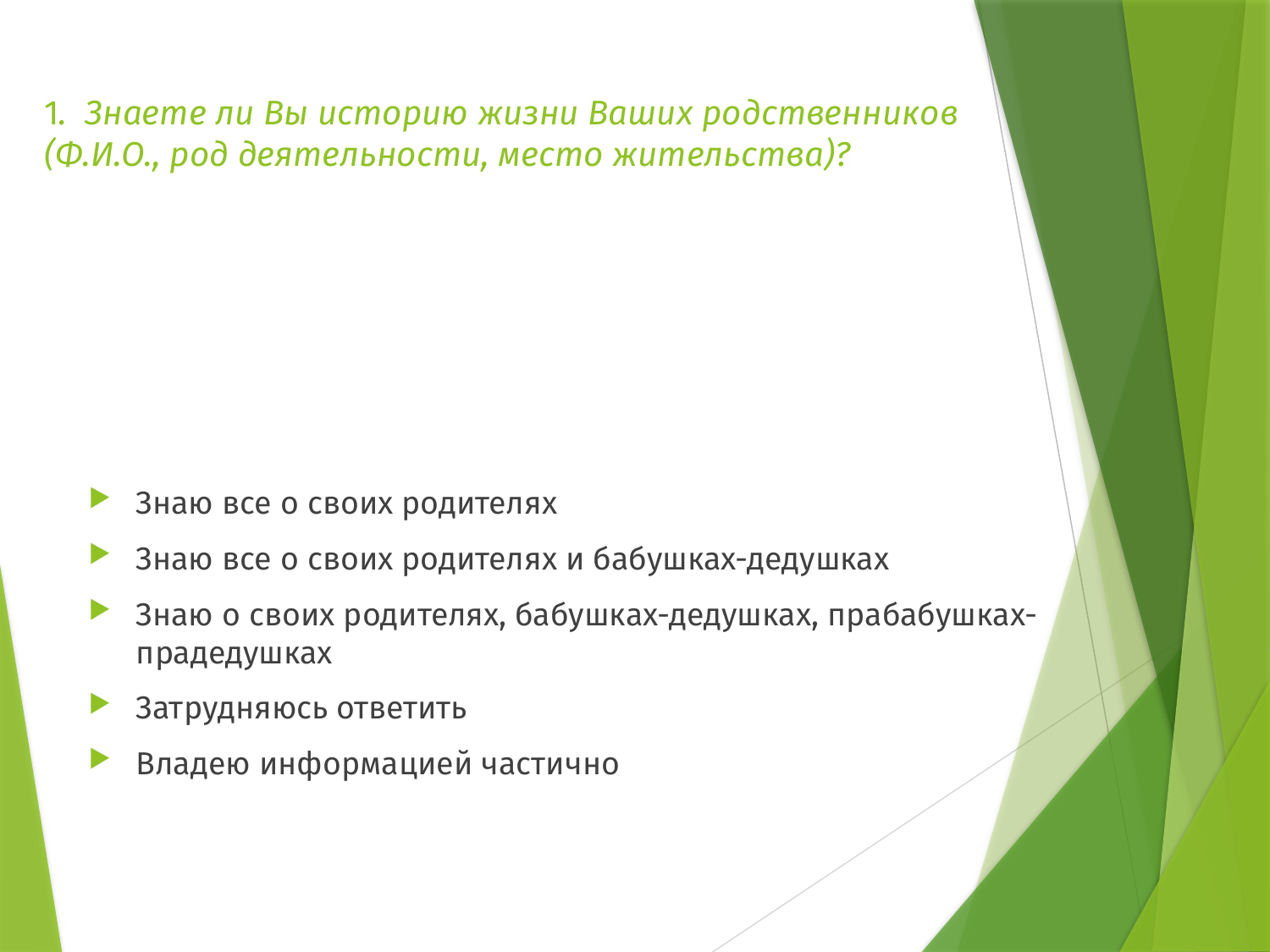

# 1.  Знаете ли Вы историю жизни Ваших родственников (Ф.И.О., род деятельности, место жительства)?
Знаю все о своих родителях
Знаю все о своих родителях и бабушках-дедушках
Знаю о своих родителях, бабушках-дедушках, прабабушках-прадедушках
Затрудняюсь ответить
Владею информацией частично